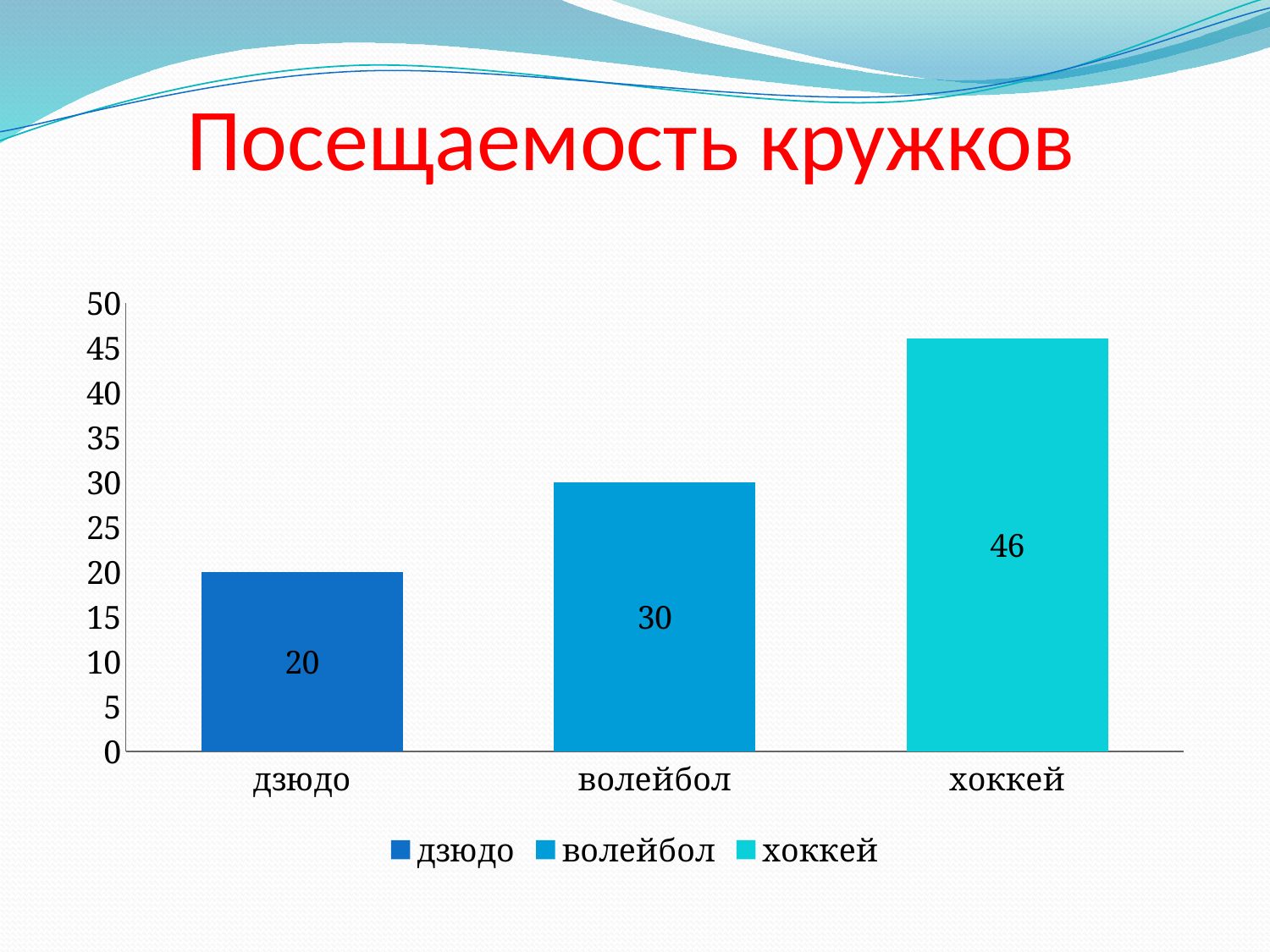

# Посещаемость кружков

### Chart

| Category | Прыжок в длину |
|---|---|
| дзюдо | 20.0 |
| волейбол | 30.0 |
| хоккей | 46.0 |